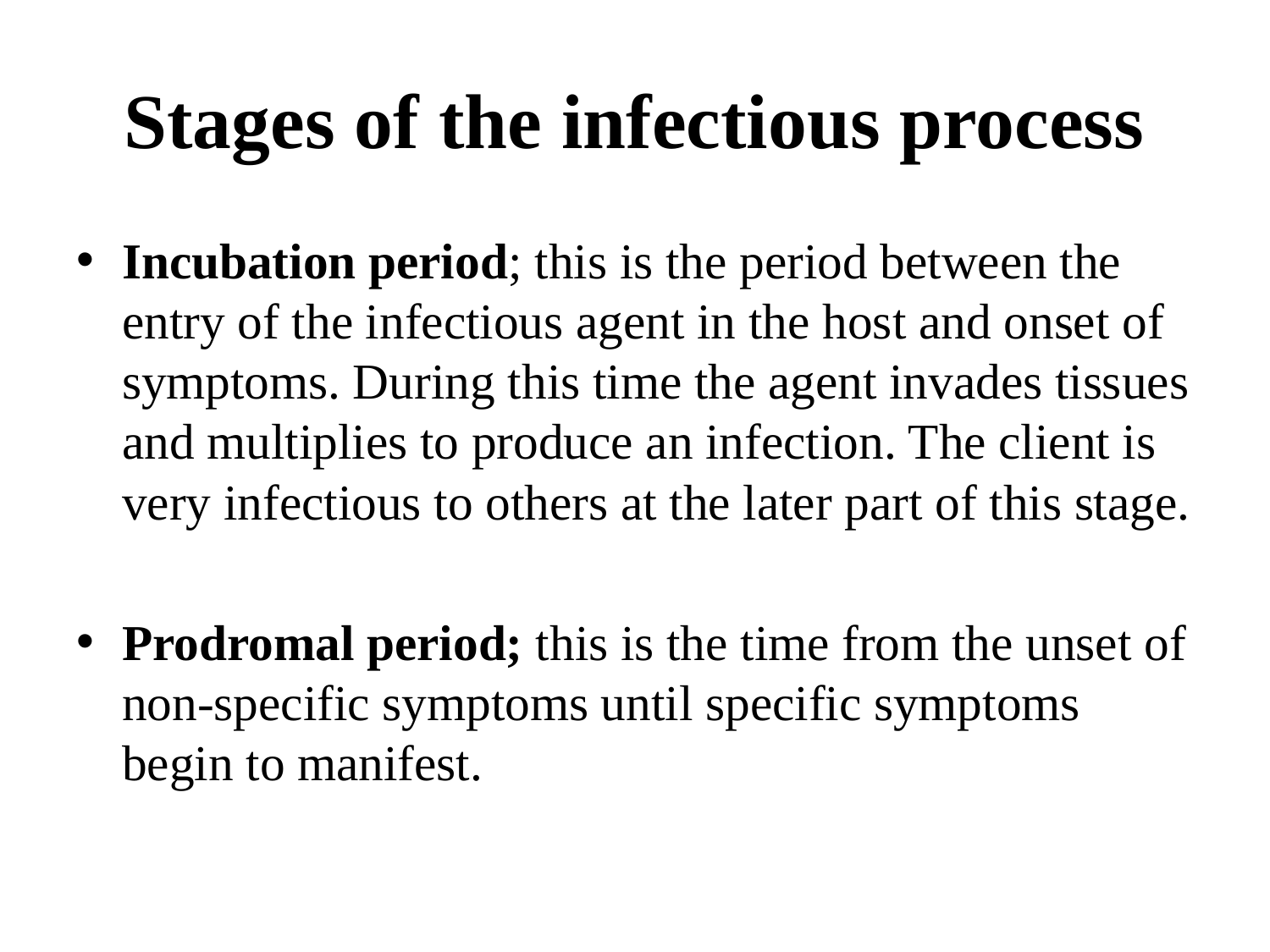

# Stages of the infectious process
Incubation period; this is the period between the entry of the infectious agent in the host and onset of symptoms. During this time the agent invades tissues and multiplies to produce an infection. The client is very infectious to others at the later part of this stage.

Prodromal period; this is the time from the unset of non-specific symptoms until specific symptoms begin to manifest.